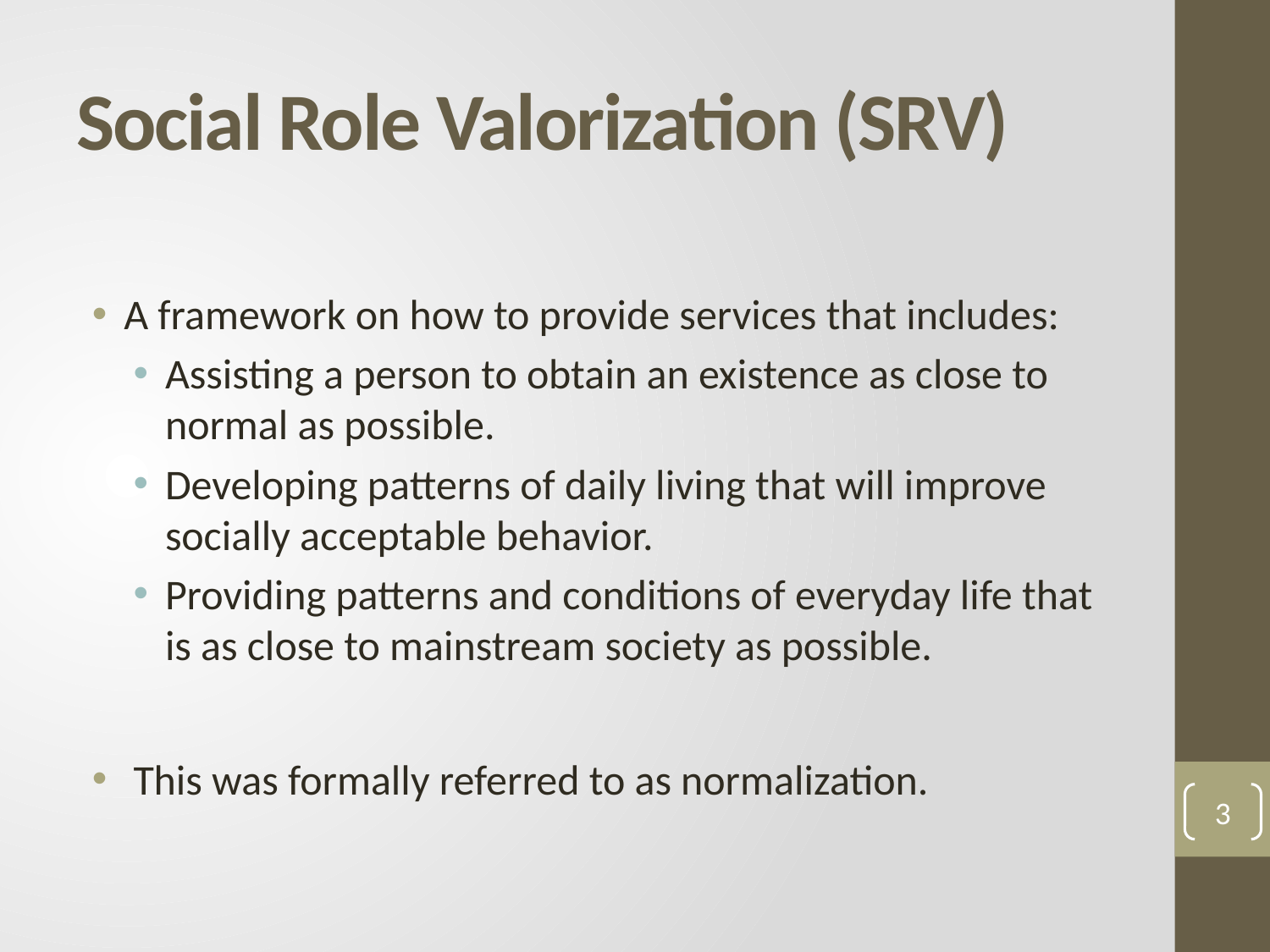

# Social Role Valorization (SRV)

A framework on how to provide services that includes:
Assisting a person to obtain an existence as close to normal as possible.
Developing patterns of daily living that will improve socially acceptable behavior.
Providing patterns and conditions of everyday life that is as close to mainstream society as possible.

 This was formally referred to as normalization.

3